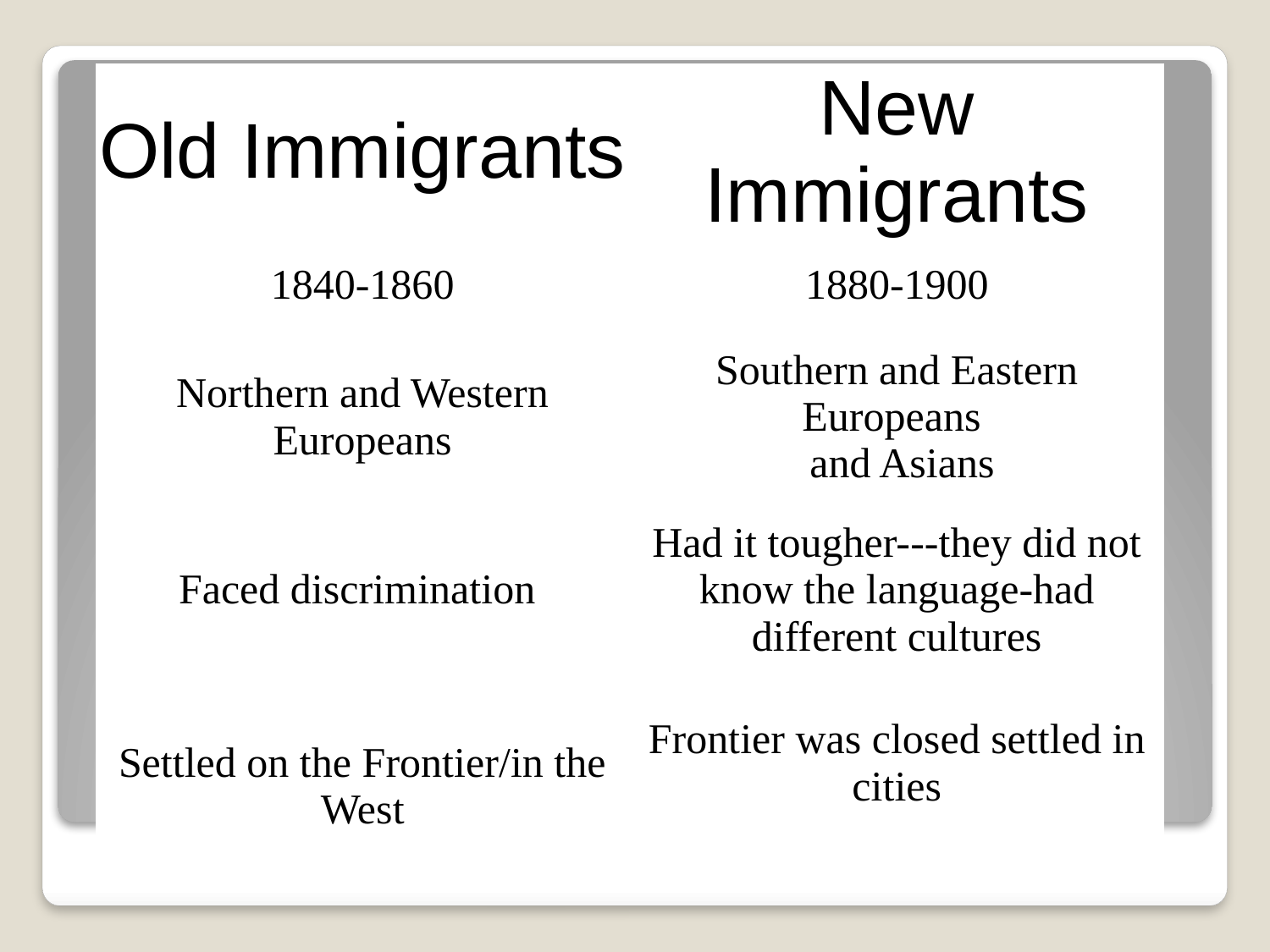

| Old Immigrants | New Immigrants |
| --- | --- |
| 1840-1860 | 1880-1900 |
| Northern and Western Europeans | Southern and Eastern Europeans   and Asians |
| Faced discrimination | Had it tougher---they did not know the language-had different cultures |
| Settled on the Frontier/in the West | Frontier was closed settled in cities |
#